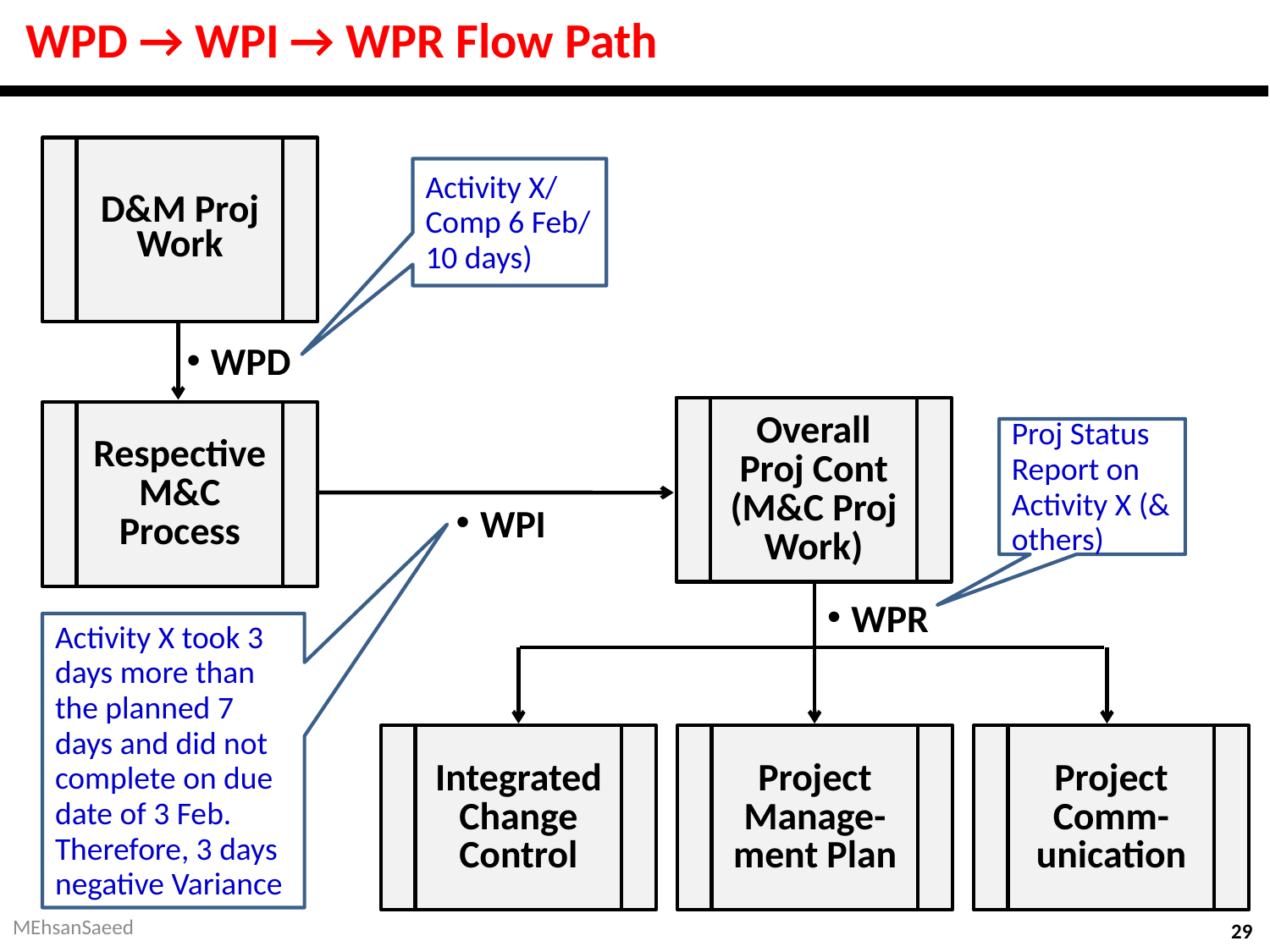

# WPD → WPI → WPR Flow Path
D&M Proj Work
Activity X/
Comp 6 Feb/
10 days)
WPD
Overall Proj Cont (M&C Proj Work)
Respective M&C Process
Proj Status Report on Activity X (& others)
WPI

WPR
Activity X took 3 days more than the planned 7 days and did not complete on due date of 3 Feb. Therefore, 3 days negative Variance
Integrated Change Control
Project Manage-ment Plan
Project Comm-unication
MEhsanSaeed
29